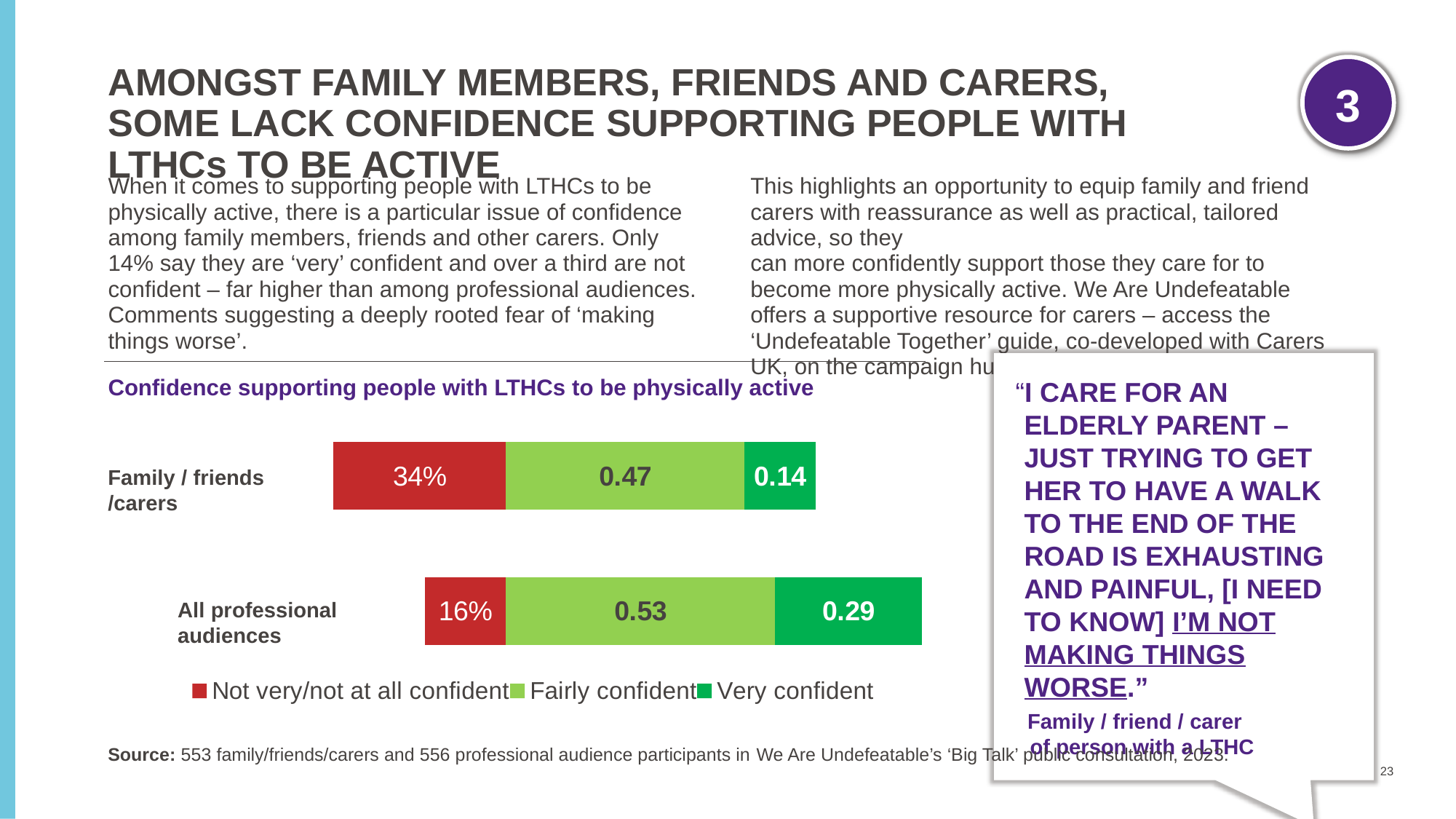

3
AMONGST FAMILY MEMBERS, FRIENDS AND CARERS, SOME LACK CONFIDENCE SUPPORTING PEOPLE WITH LTHCs TO BE ACTIVE
When it comes to supporting people with LTHCs to be physically active, there is a particular issue of confidence among family members, friends and other carers. Only 14% say they are ‘very’ confident and over a third are not confident – far higher than among professional audiences. Comments suggesting a deeply rooted fear of ‘making things worse’.
This highlights an opportunity to equip family and friend carers with reassurance as well as practical, tailored advice, so they
can more confidently support those they care for to become more physically active. We Are Undefeatable offers a supportive resource for carers – access the ‘Undefeatable Together’ guide, co-developed with Carers UK, on the campaign hub.
“I CARE FOR AN ELDERLY PARENT – JUST TRYING TO GET HER TO HAVE A WALK TO THE END OF THE ROAD IS EXHAUSTING AND PAINFUL, [I NEED TO KNOW] I’M NOT MAKING THINGS WORSE.”

  Family / friend / carer
 of person with a LTHC
Confidence supporting people with LTHCs to be physically active

### Chart

| Category | Not very/not at all confident | Fairly confident | Very confident |
|---|---|---|---|
| All professional audiences | -0.16 | 0.53 | 0.29 |
|  | None | None | None |
| Family/friends/carers | -0.34 | 0.47 | 0.14 |
Family / friends /carers
All professional audiences
Source: 553 family/friends/carers and 556 professional audience participants in We Are Undefeatable’s ‘Big Talk’ public consultation, 2023.